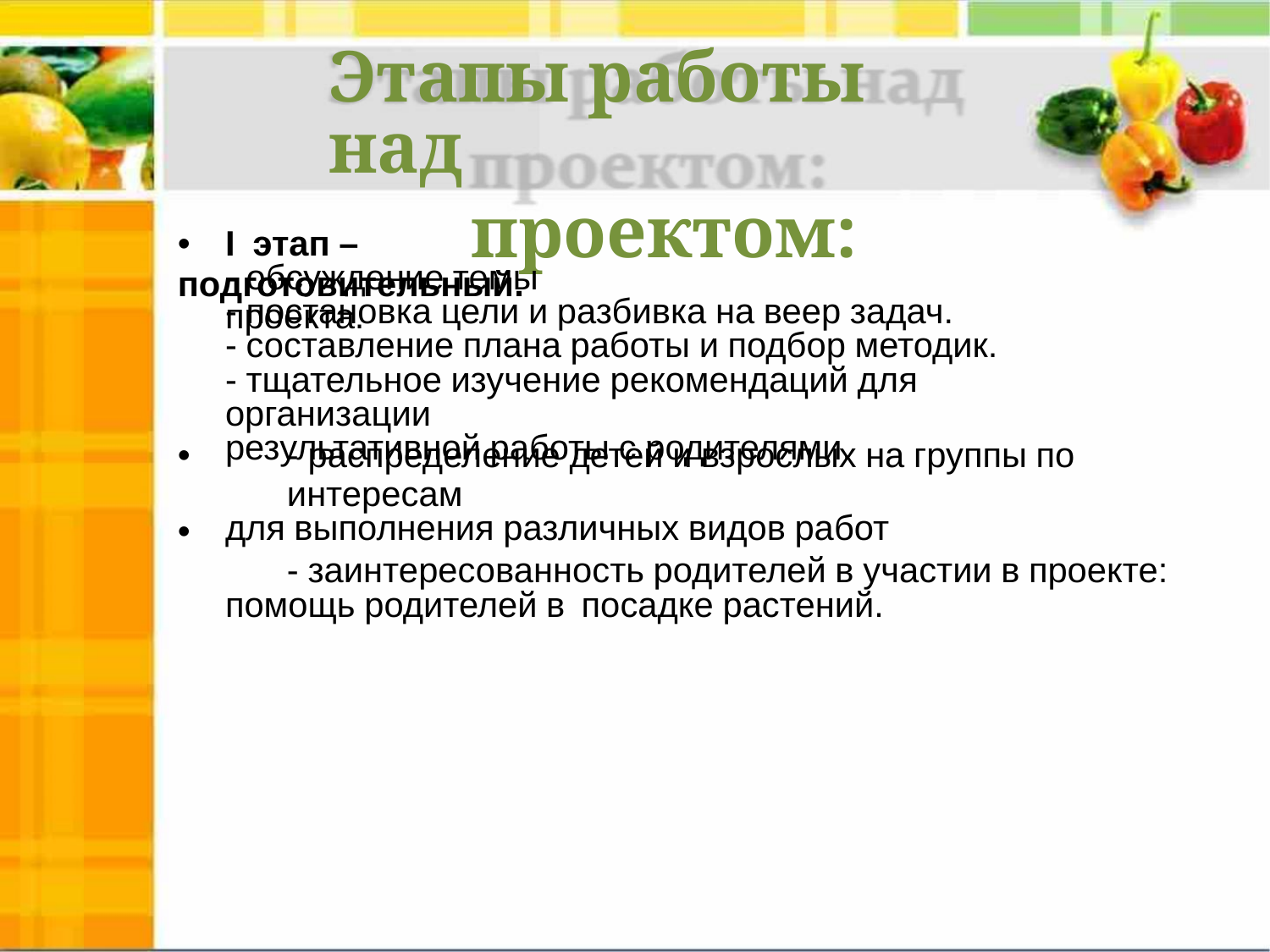

Этапы работы над
проектом:
• I этап – подготовительный.
- обсуждение темы проекта.
- постановка цели и разбивка на веер задач.
- составление плана работы и подбор методик.
- тщательное изучение рекомендаций для организации
результативной работы с родителями.
•
•
- распределение детей и взрослых на группы по интересам
для выполнения различных видов работ
- заинтересованность родителей в участии в проекте:
помощь родителей в посадке растений.